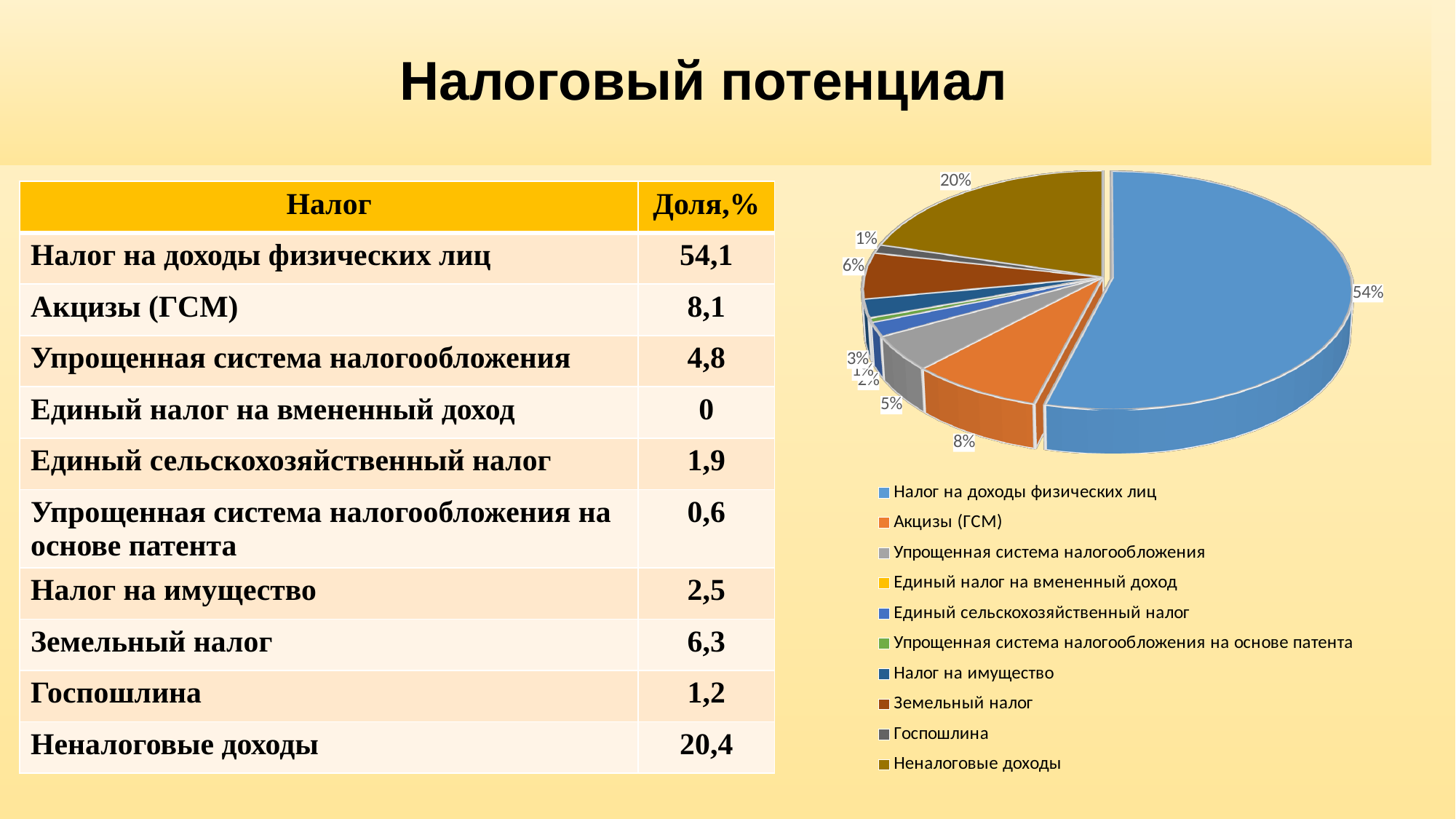

# Налоговый потенциал

[unsupported chart]

| Налог | Доля,% |
| --- | --- |
| Налог на доходы физических лиц | 54,1 |
| Акцизы (ГСМ) | 8,1 |
| Упрощенная система налогообложения | 4,8 |
| Единый налог на вмененный доход | 0 |
| Единый сельскохозяйственный налог | 1,9 |
| Упрощенная система налогообложения на основе патента | 0,6 |
| Налог на имущество | 2,5 |
| Земельный налог | 6,3 |
| Госпошлина | 1,2 |
| Неналоговые доходы | 20,4 |